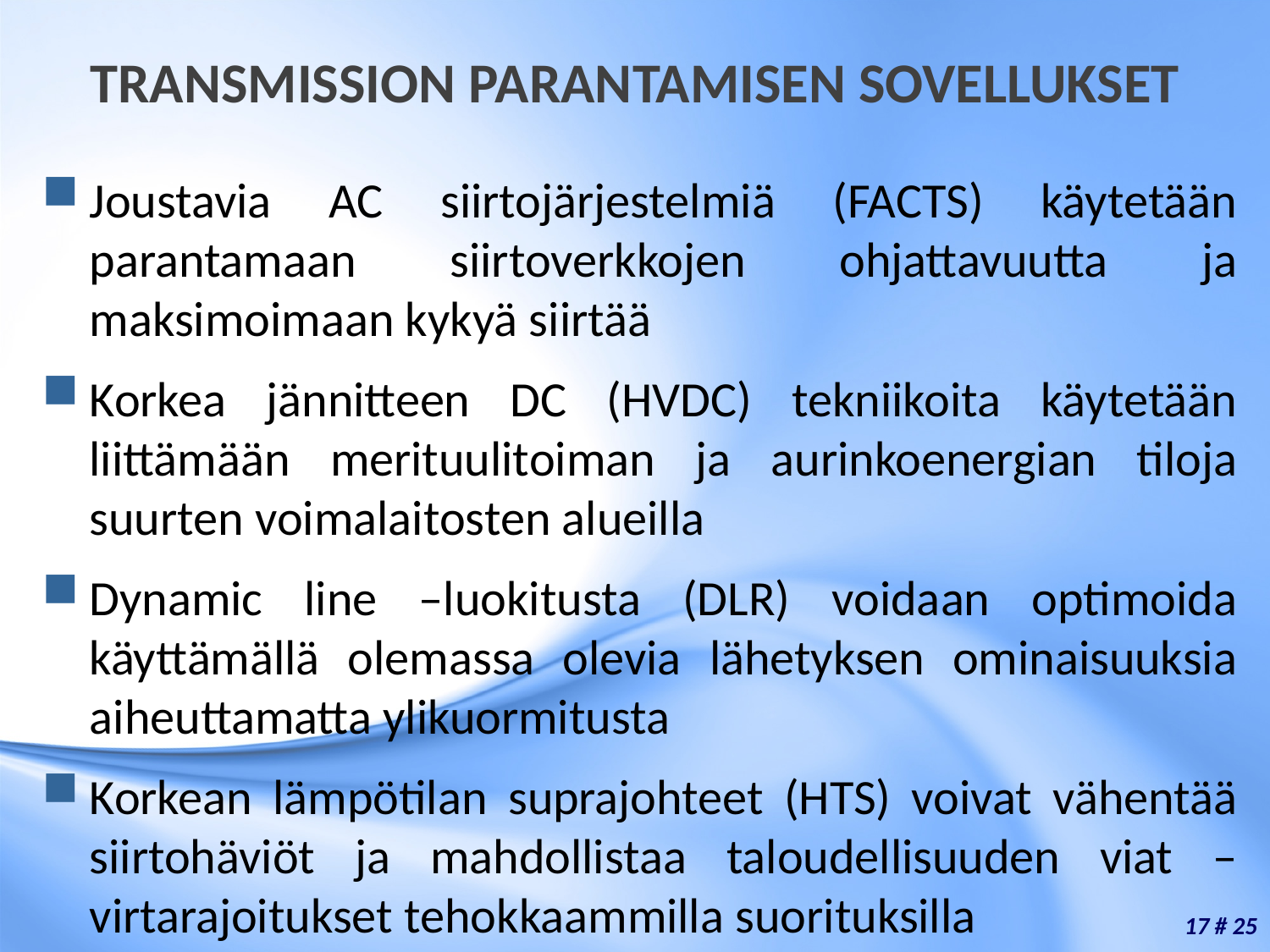

# TRANSMISSION PARANTAMISEN SOVELLUKSET
Joustavia AC siirtojärjestelmiä (FACTS) käytetään parantamaan siirtoverkkojen ohjattavuutta ja maksimoimaan kykyä siirtää
Korkea jännitteen DC (HVDC) tekniikoita käytetään liittämään merituulitoiman ja aurinkoenergian tiloja suurten voimalaitosten alueilla
Dynamic line –luokitusta (DLR) voidaan optimoida käyttämällä olemassa olevia lähetyksen ominaisuuksia aiheuttamatta ylikuormitusta
Korkean lämpötilan suprajohteet (HTS) voivat vähentää siirtohäviöt ja mahdollistaa taloudellisuuden viat – virtarajoitukset tehokkaammilla suorituksilla
17 # 25